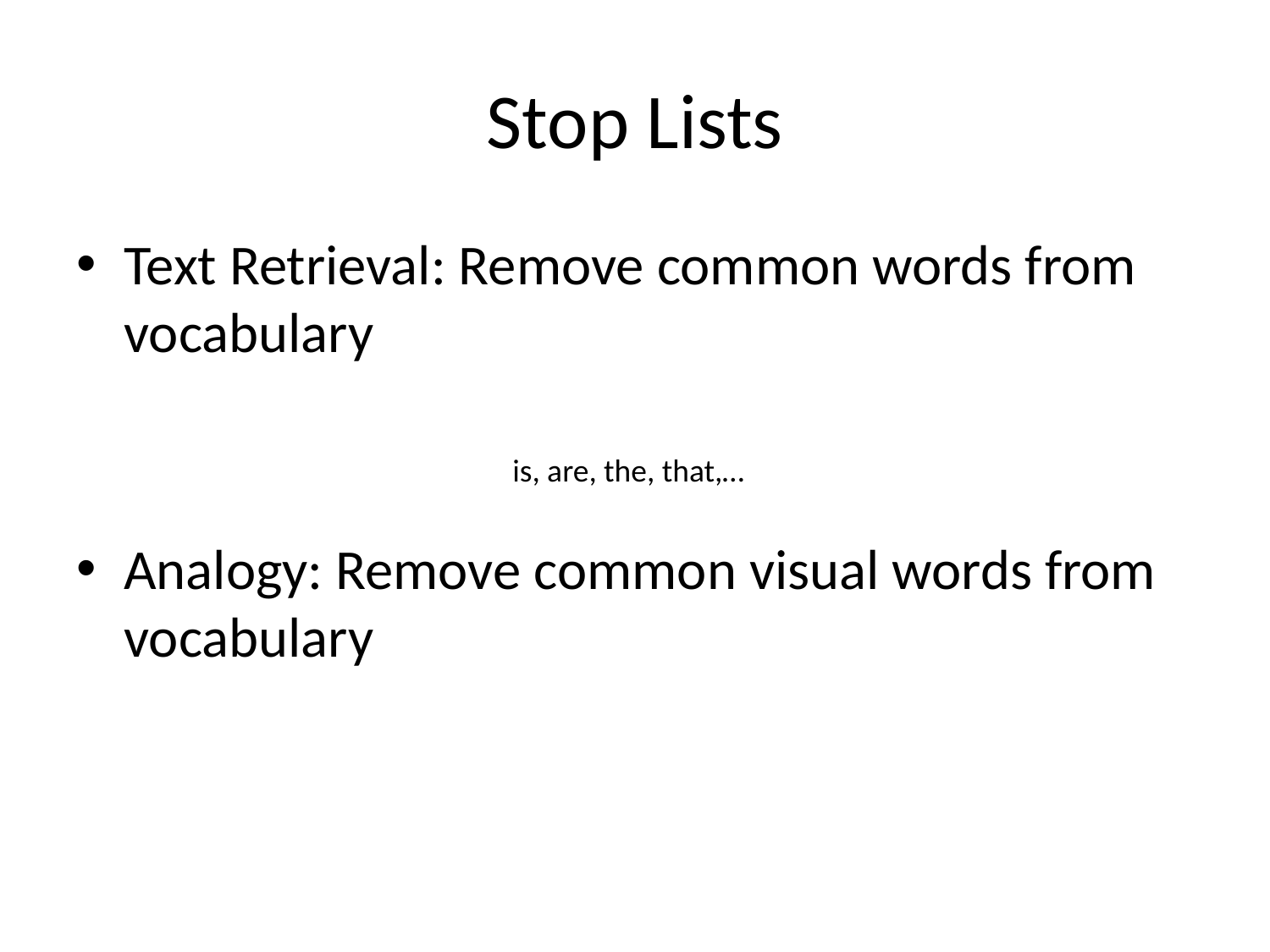

# Stop Lists
Text Retrieval: Remove common words from vocabulary

Analogy: Remove common visual words from vocabulary

is, are, the, that,…